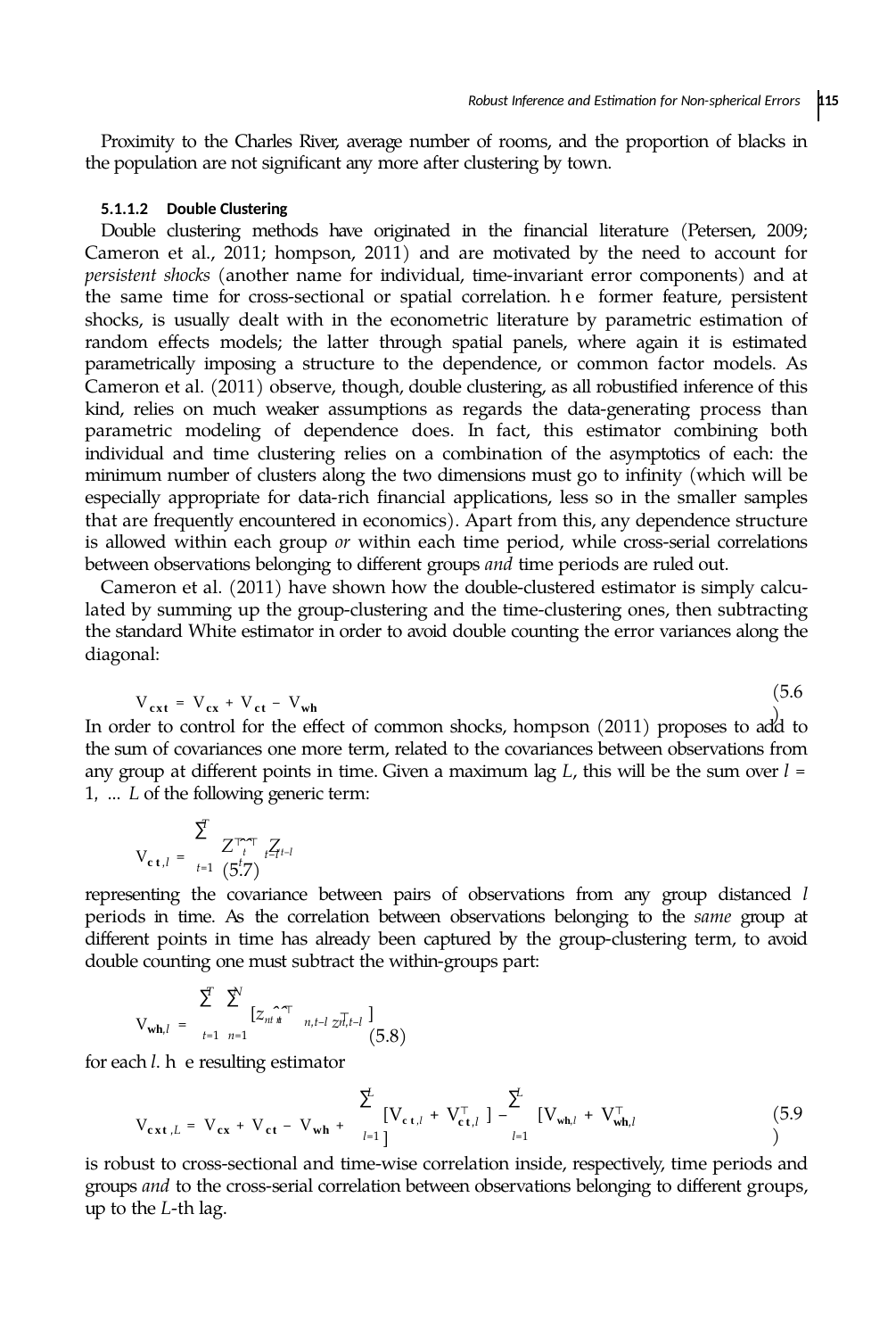

Robust Inference and Estimation for Non-spherical Errors  115

Proximity to the Charles River, average number of rooms, and the proportion of blacks in the population are not signiﬁcant any more after clustering by town.

5.1.1.2  Double Clustering
Double clustering methods have originated in the ﬁnancial literature (Petersen, 2009; Cameron et al., 2011; hompson, 2011) and are motivated by the need to account for persistent shocks (another name for individual, time-invariant error components) and at the same time for cross-sectional or spatial correlation. he former feature, persistent shocks, is usually dealt with in the econometric literature by parametric estimation of random effects models; the latter through spatial panels, where again it is estimated parametrically imposing a structure to the dependence, or common factor models. As Cameron et al. (2011) observe, though, double clustering, as all robustiﬁed inference of this kind, relies on much weaker assumptions as regards the data-generating process than parametric modeling of dependence does. In fact, this estimator combining both individual and time clustering relies on a combination of the asymptotics of each: the minimum number of clusters along the two dimensions must go to inﬁnity (which will be especially appropriate for data-rich ﬁnancial applications, less so in the smaller samples that are frequently encountered in economics). Apart from this, any dependence structure is allowed within each group or within each time period, while cross-serial correlations between observations belonging to different groups and time periods are ruled out.
Cameron et al. (2011) have shown how the double-clustered estimator is simply calcu- lated by summing up the group-clustering and the time-clustering ones, then subtracting the standard White estimator in order to avoid double counting the error variances along the diagonal:

(5.6)
Vcxt = Vcx + Vct – Vwh
In order to control for the effect of common shocks, hompson (2011) proposes to add to the sum of covariances one more term, related to the covariances between observations from any group at different points in time. Given a maximum lag L, this will be the sum over l = 1, … L of the following generic term:
T
∑
Z⊤̂t ̂⊤ Zt–l	(5.7)
Vct,l =	t
t–l
t=1
representing the covariance between pairs of observations from any group distanced l periods in time. As the correlation between observations belonging to the same group at different points in time has already been captured by the group-clustering term, to avoid double counting one must subtract the within-groups part:
T  N
∑ ∑
z⊤
[znt ̂nt ̂⊤
]	(5.8)
Vwh,l =
n,t–l n,t–l
t=1 n=1
for each l. he resulting estimator
L
L
∑
∑
(5.9)
[Vct,l + V⊤  ] –	[Vwh,l + V⊤	]
Vcxt,L = Vcx + Vct – Vwh +
ct,l	wh,l
l=1	l=1
is robust to cross-sectional and time-wise correlation inside, respectively, time periods and groups and to the cross-serial correlation between observations belonging to different groups, up to the L-th lag.